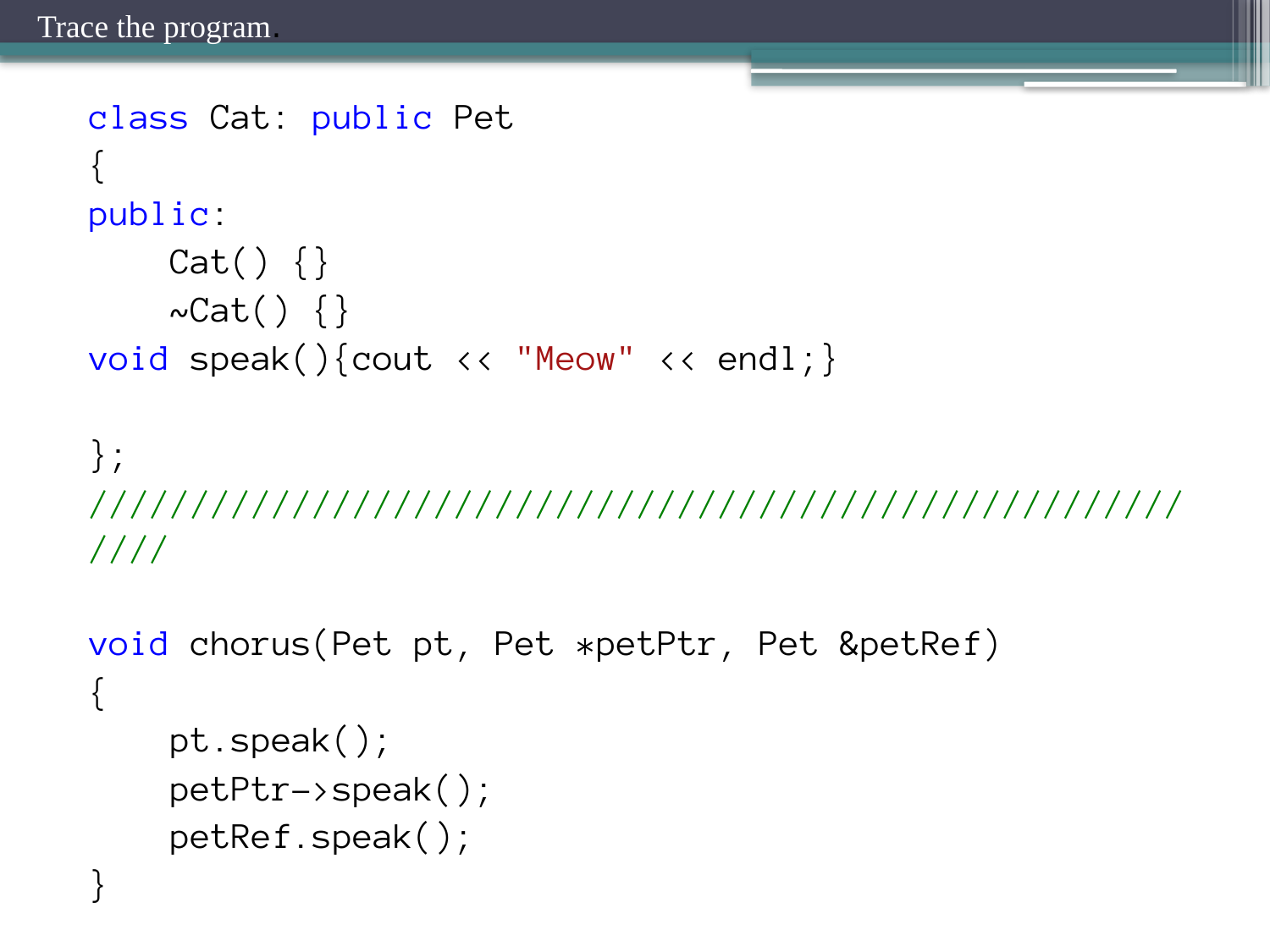

Trace the program.
class Cat: public Pet
{
public:
    Cat() {}
    ~Cat() {}
void speak(){cout << "Meow" << endl;}

};
//////////////////////////////////////////////////////////

void chorus(Pet pt, Pet *petPtr, Pet &petRef)
{
    pt.speak();
    petPtr->speak();
    petRef.speak();
}